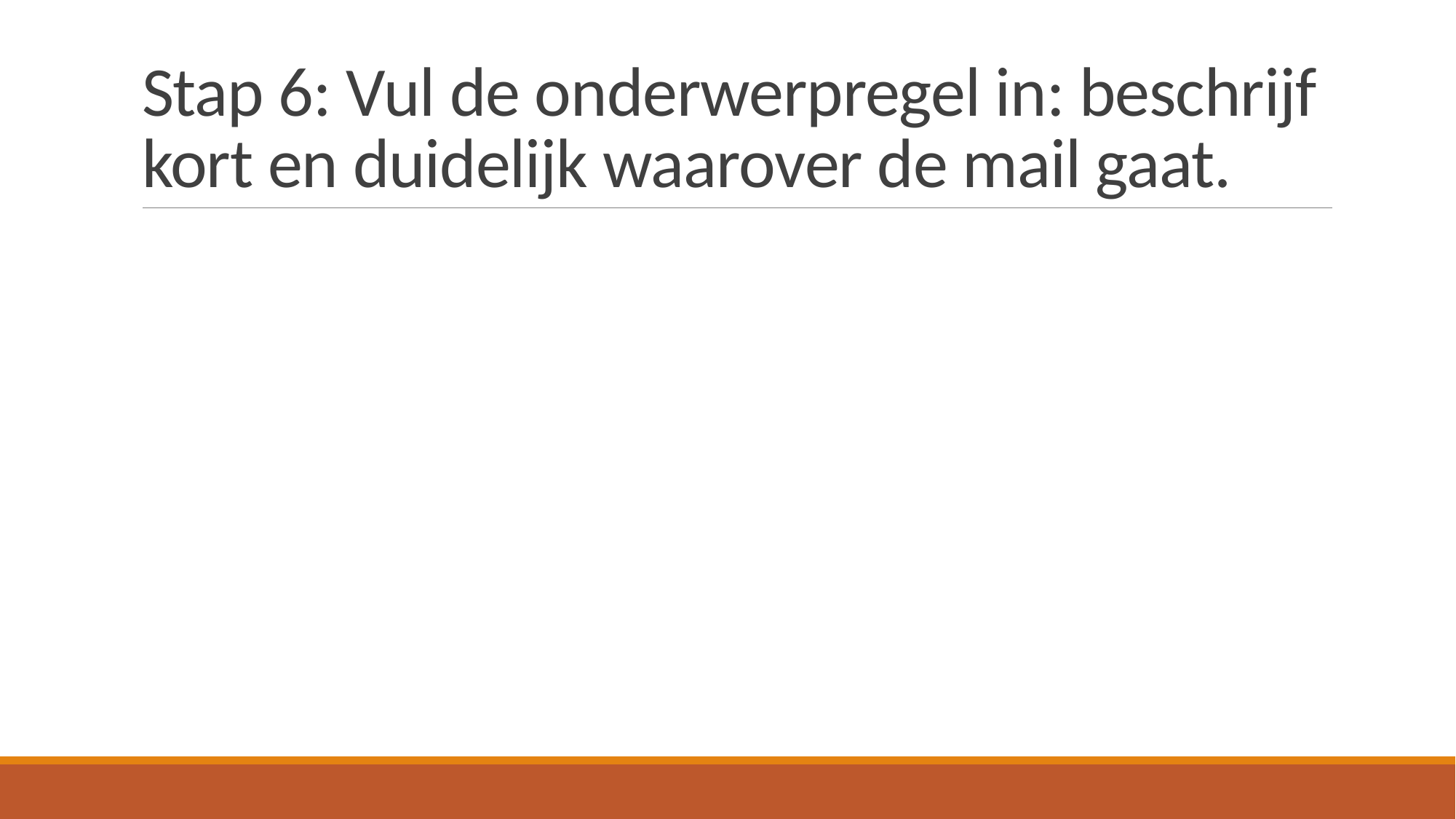

# Stap 6: Vul de onderwerpregel in: beschrijf kort en duidelijk waarover de mail gaat.